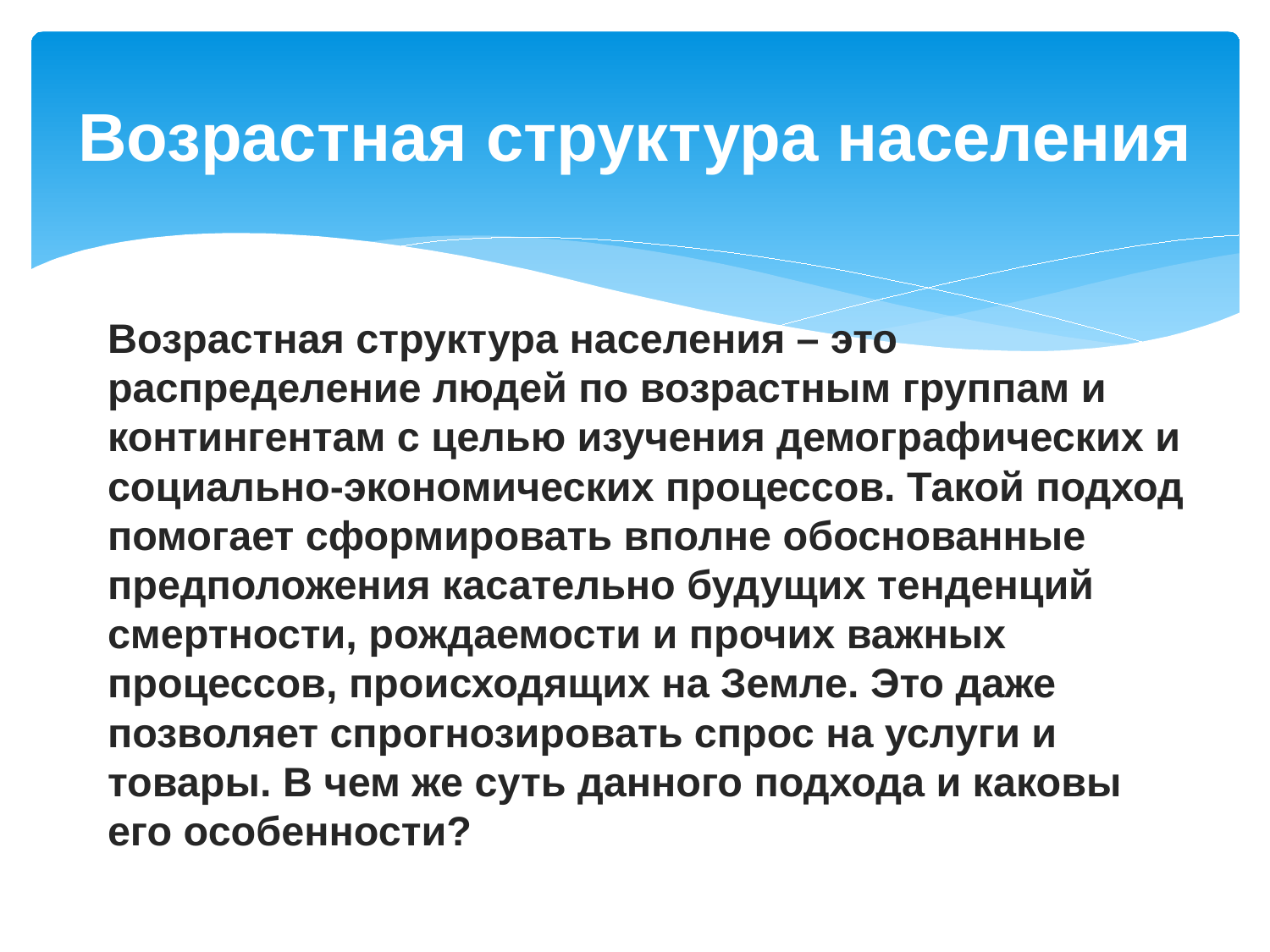

# Возрастная структура населения
Возрастная структура населения – это распределение людей по возрастным группам и контингентам с целью изучения демографических и социально-экономических процессов. Такой подход помогает сформировать вполне обоснованные предположения касательно будущих тенденций смертности, рождаемости и прочих важных процессов, происходящих на Земле. Это даже позволяет спрогнозировать спрос на услуги и товары. В чем же суть данного подхода и каковы его особенности?